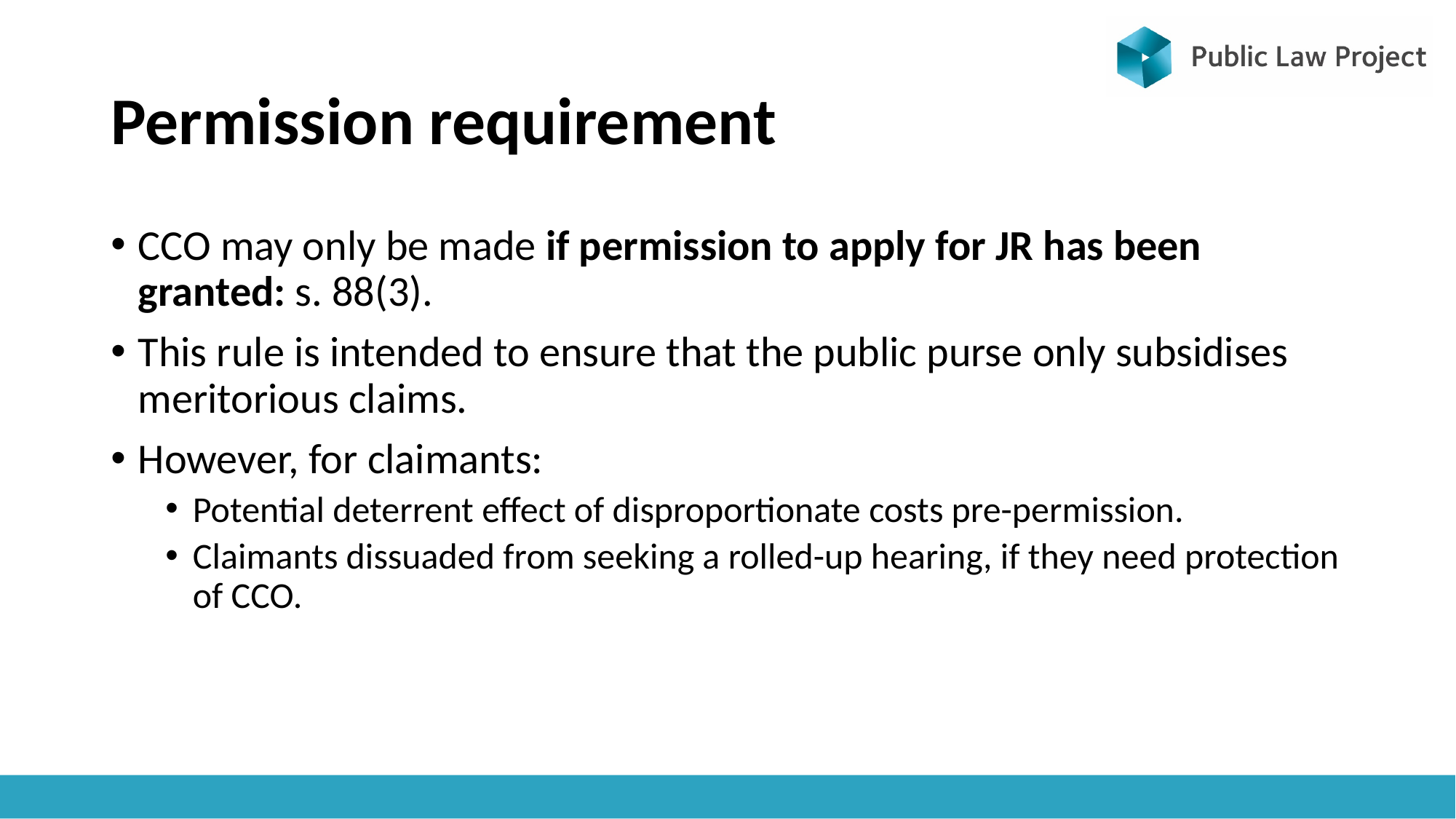

# Permission requirement
CCO may only be made if permission to apply for JR has been granted: s. 88(3).
This rule is intended to ensure that the public purse only subsidises meritorious claims.
However, for claimants:
Potential deterrent effect of disproportionate costs pre-permission.
Claimants dissuaded from seeking a rolled-up hearing, if they need protection of CCO.